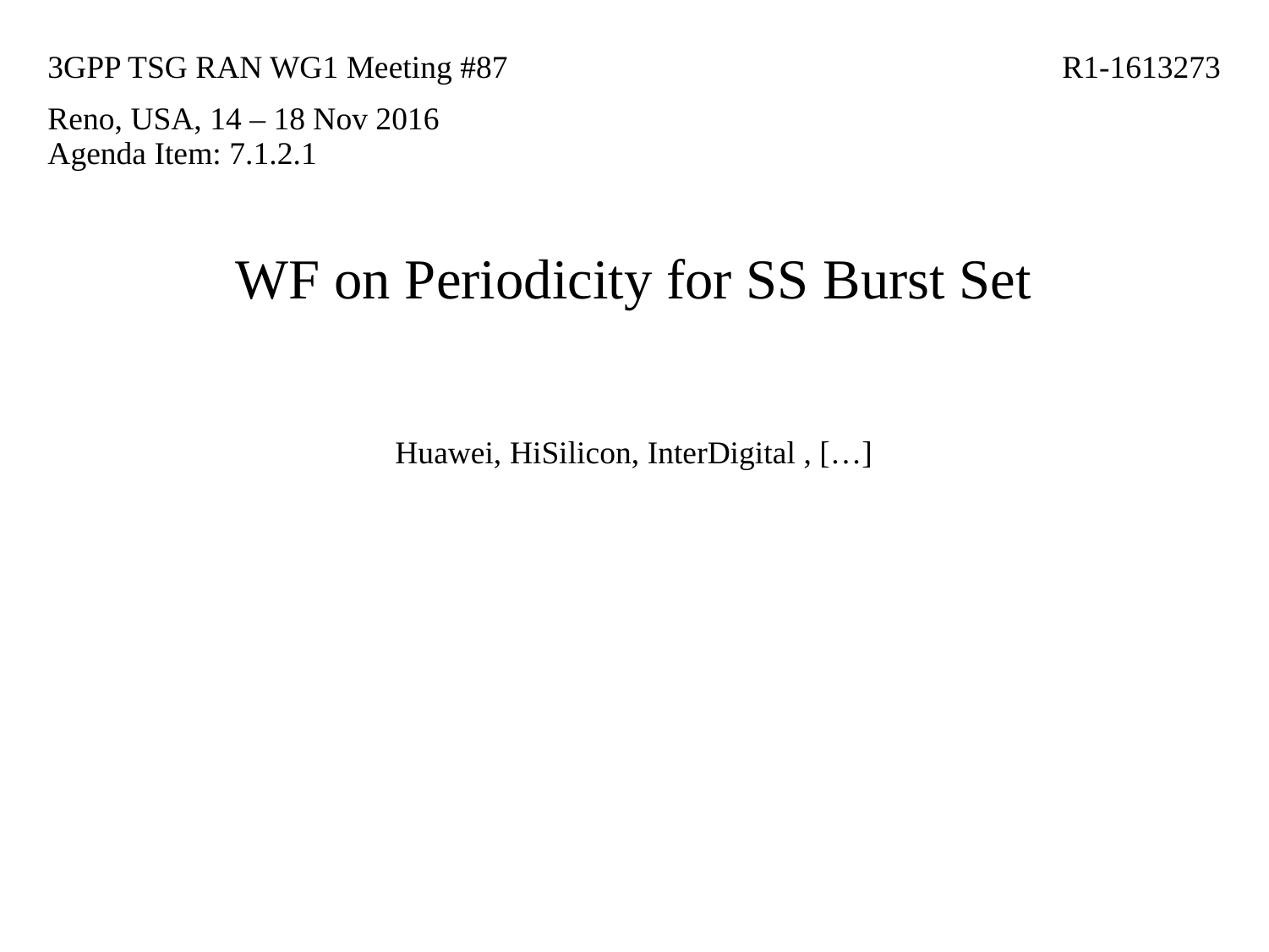

| 3GPP TSG RAN WG1 Meeting #87 | R1-1613273 |
| --- | --- |
| Reno, USA, 14 – 18 Nov 2016 Agenda Item: 7.1.2.1 |  |
# WF on Periodicity for SS Burst Set
Huawei, HiSilicon, InterDigital , […]